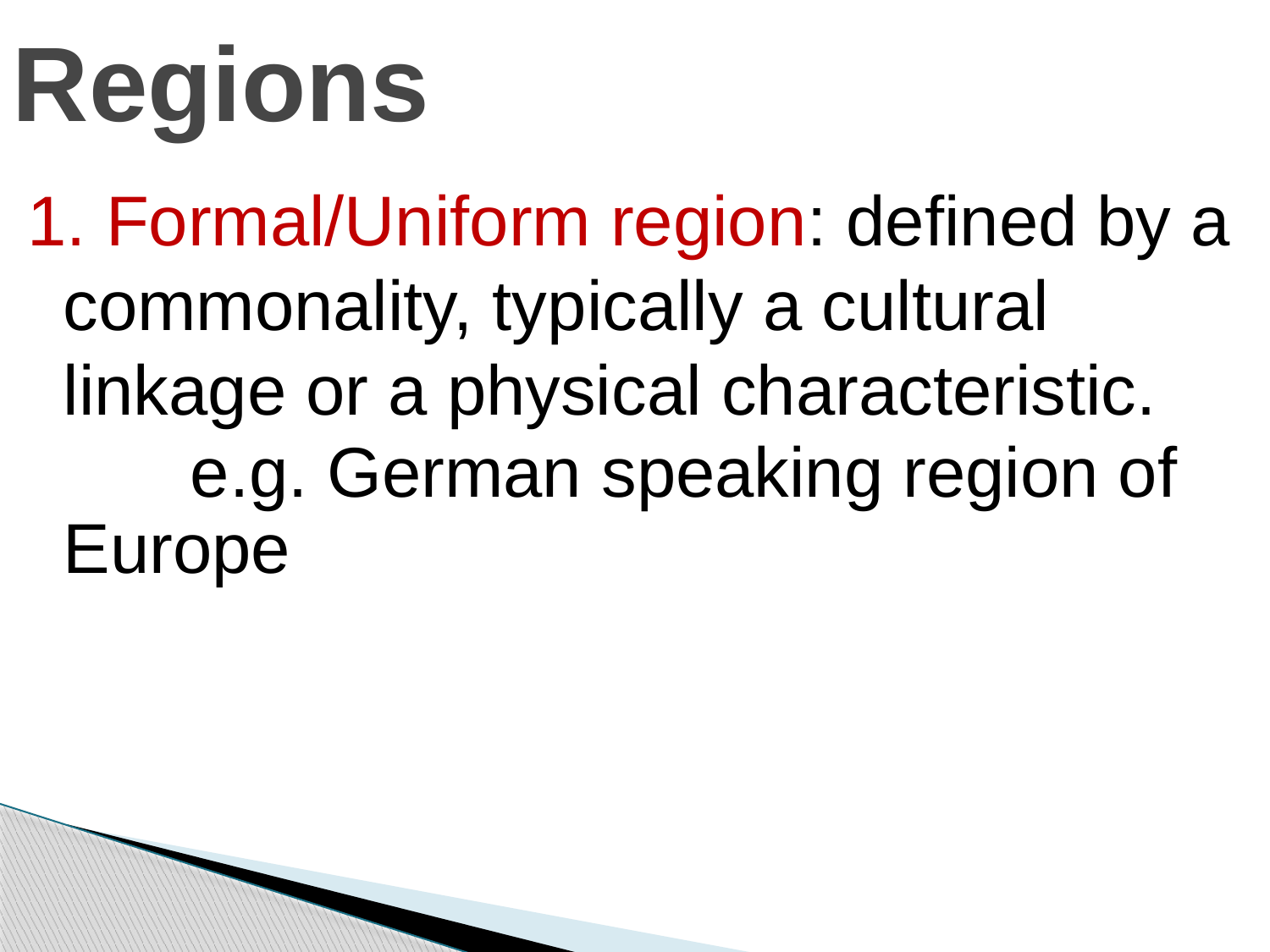

# Regions
1. Formal/Uniform region: defined by a commonality, typically a cultural linkage or a physical characteristic.
		e.g. German speaking region of Europe